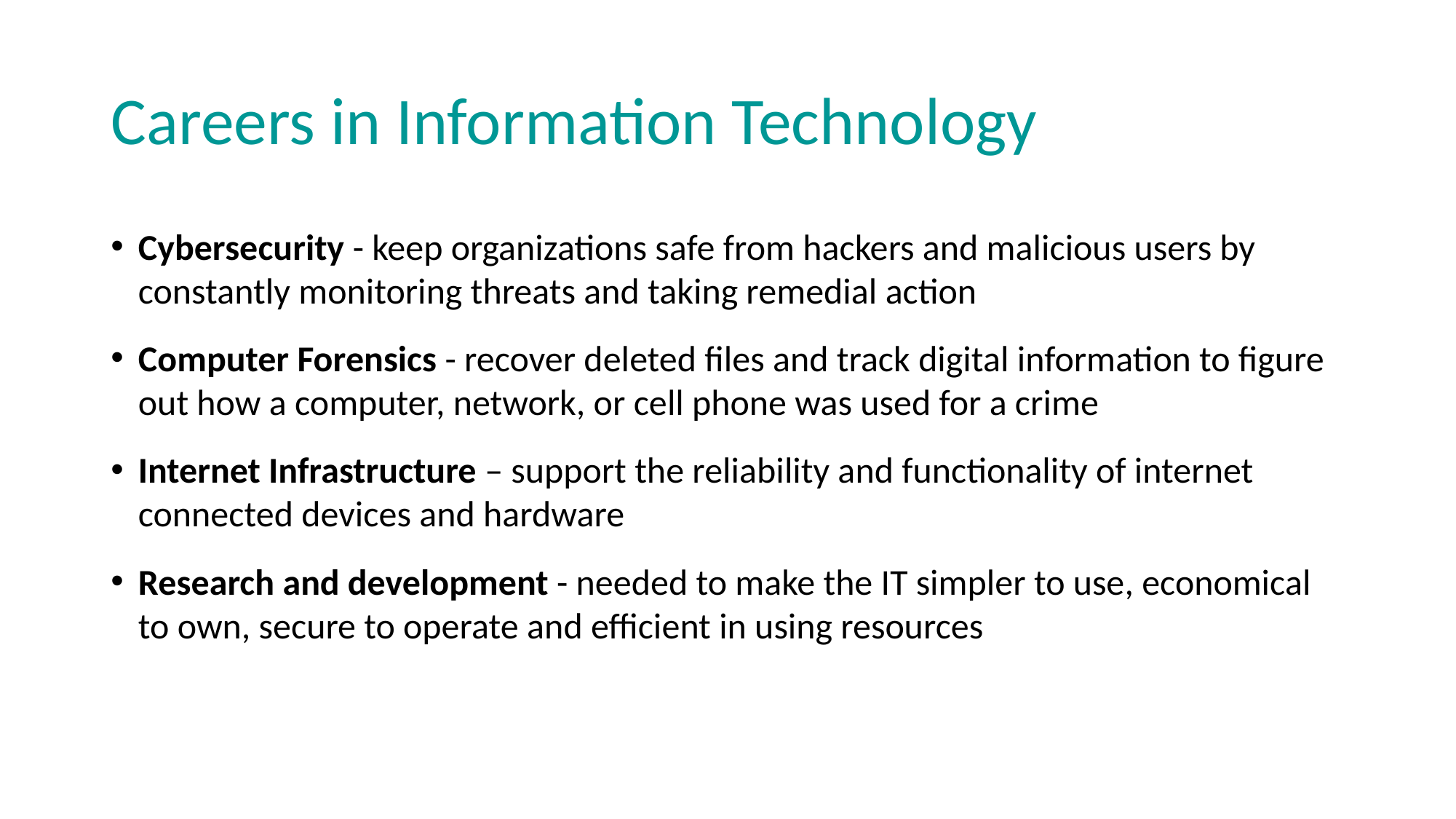

# Careers in Information Technology
Cybersecurity - keep organizations safe from hackers and malicious users by constantly monitoring threats and taking remedial action
Computer Forensics - recover deleted files and track digital information to figure out how a computer, network, or cell phone was used for a crime
Internet Infrastructure – support the reliability and functionality of internet connected devices and hardware
Research and development - needed to make the IT simpler to use, economical to own, secure to operate and efficient in using resources